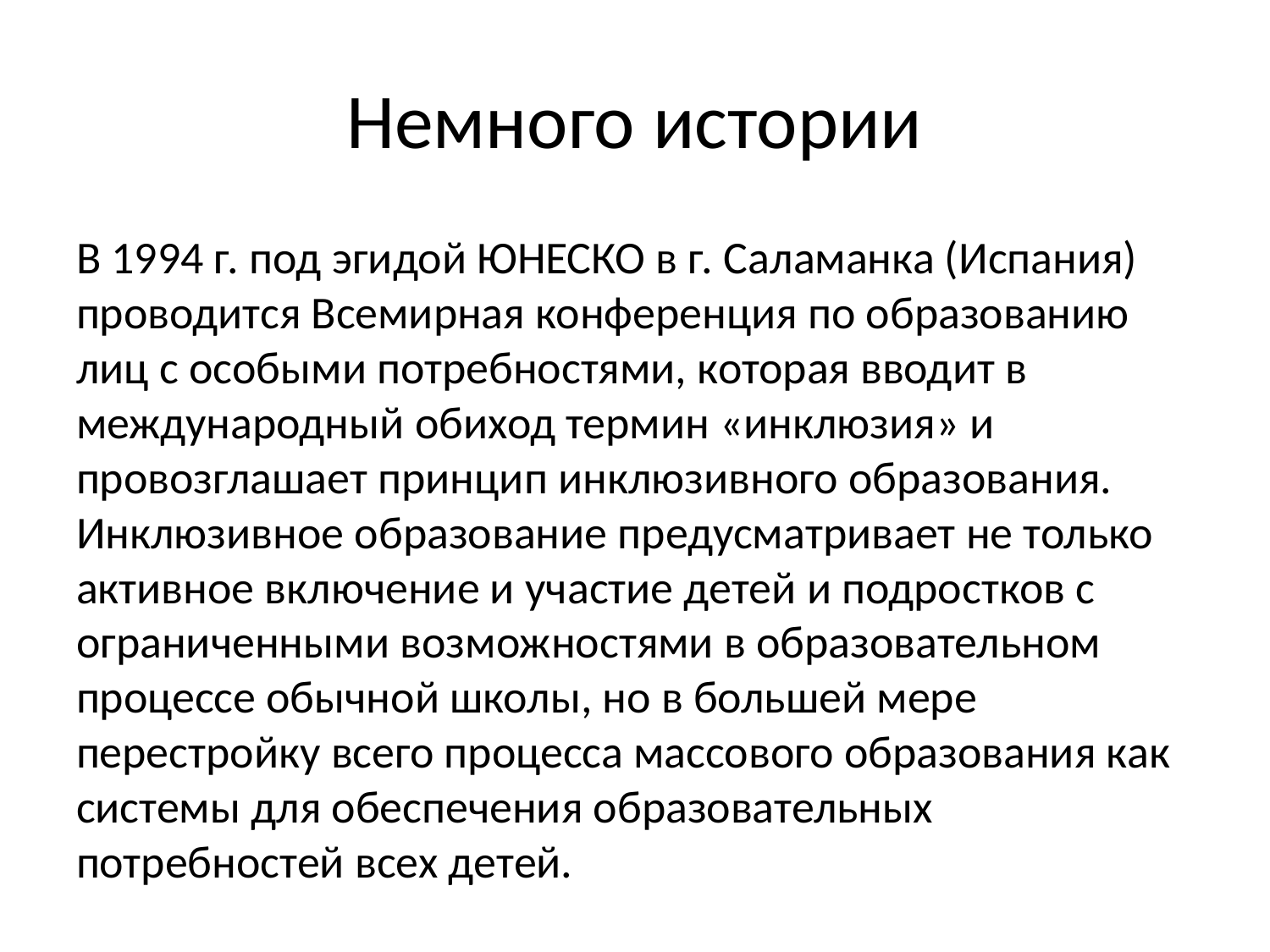

# Немного истории
В 1994 г. под эгидой ЮНЕСКО в г. Саламанка (Испания) проводится Всемирная конференция по образованию лиц с особыми потребностями, которая вводит в международный обиход термин «инклюзия» и провозглашает принцип инклюзивного образования. Инклюзивное образование предусматривает не только активное включение и участие детей и подростков с ограниченными возможностями в образовательном процессе обычной школы, но в большей мере перестройку всего процесса массового образования как системы для обеспечения образовательных потребностей всех детей.